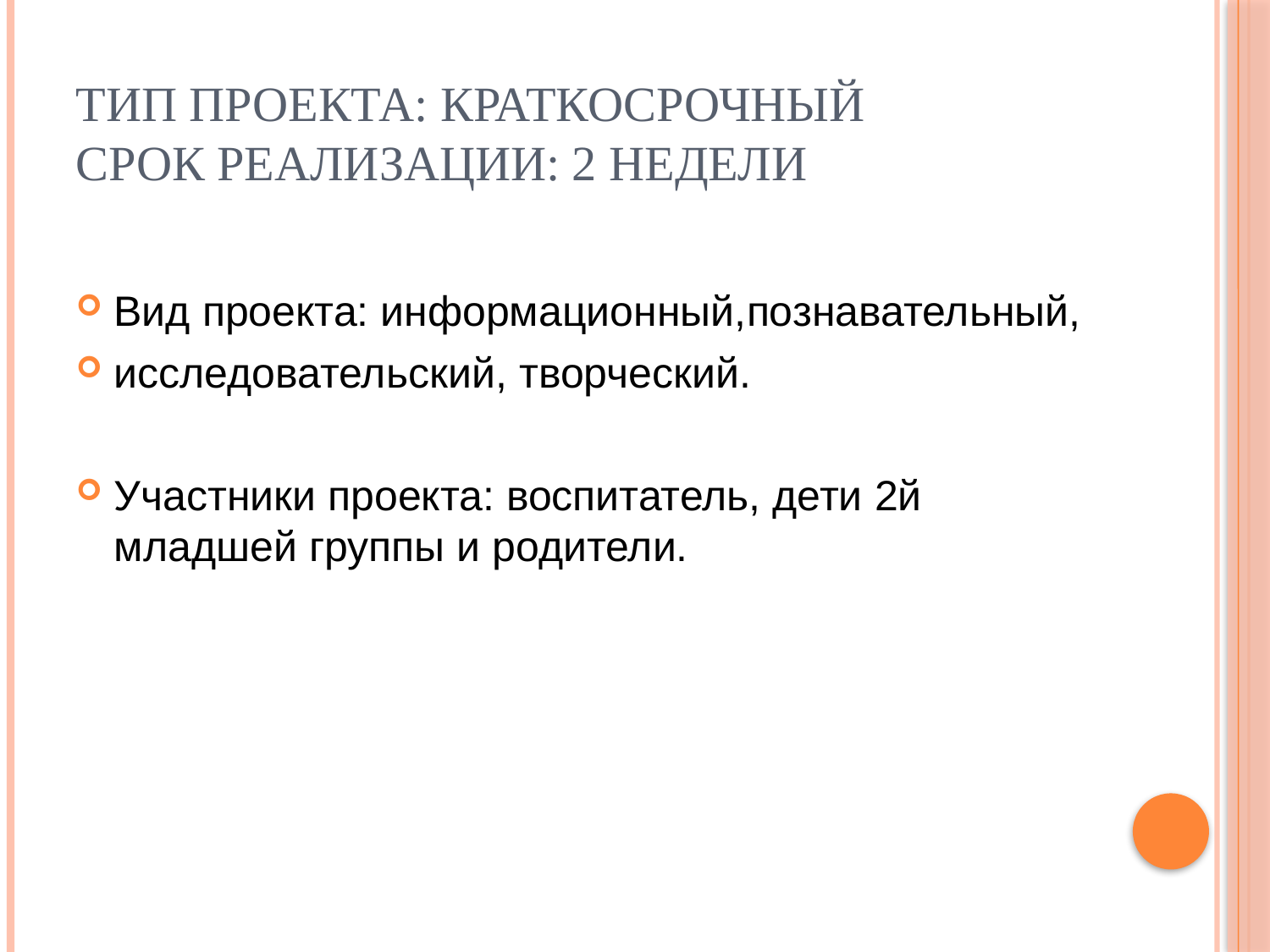

# Тип проекта: краткосрочный Срок реализации: 2 недели
Вид проекта: информационный,познавательный,
исследовательский, творческий.

Участники проекта: воспитатель, дети 2й младшей группы и родители.